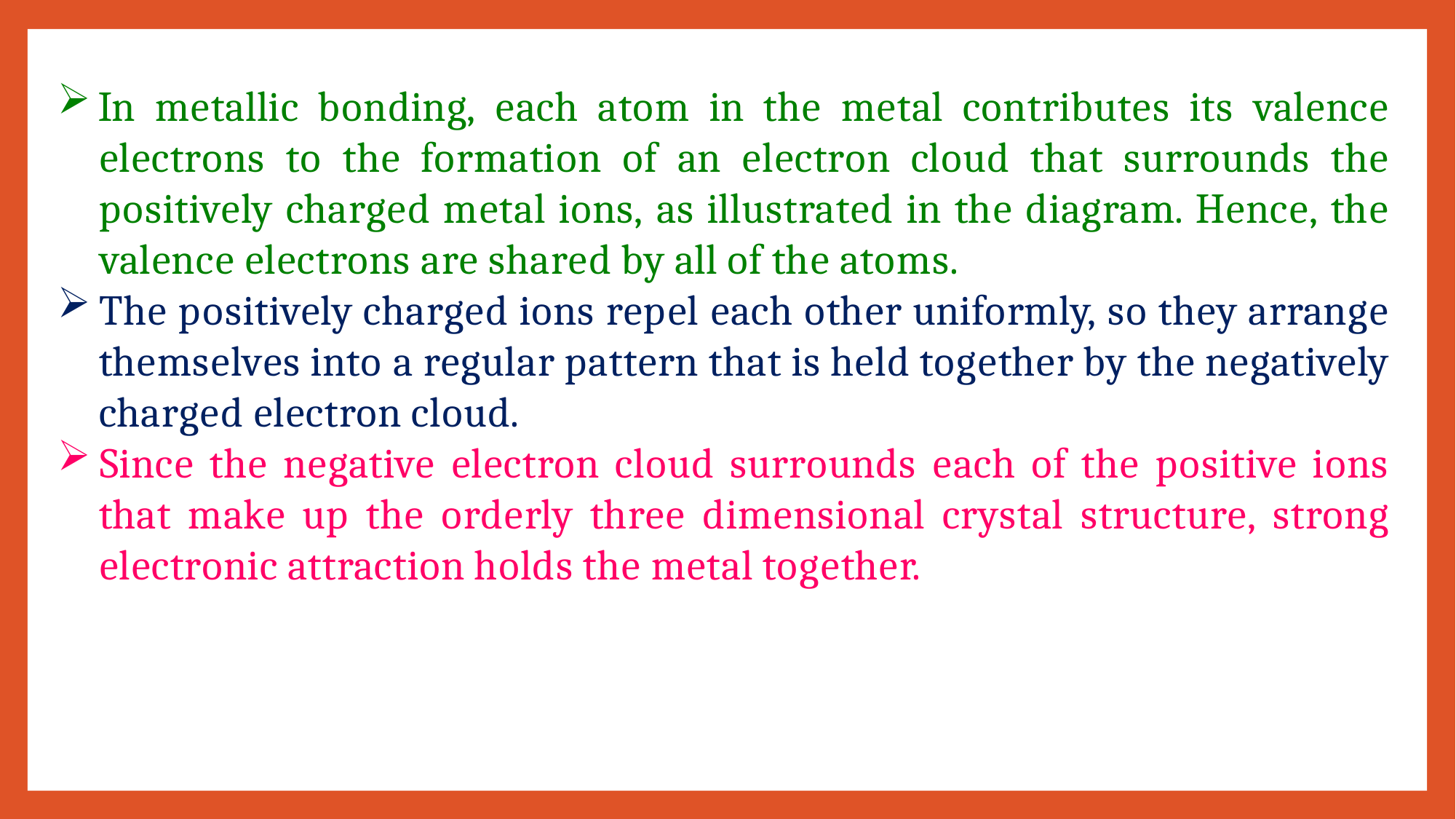

In metallic bonding, each atom in the metal contributes its valence electrons to the formation of an electron cloud that surrounds the positively charged metal ions, as illustrated in the diagram. Hence, the valence electrons are shared by all of the atoms.
The positively charged ions repel each other uniformly, so they arrange themselves into a regular pattern that is held together by the negatively charged electron cloud.
Since the negative electron cloud surrounds each of the positive ions that make up the orderly three dimensional crystal structure, strong electronic attraction holds the metal together.